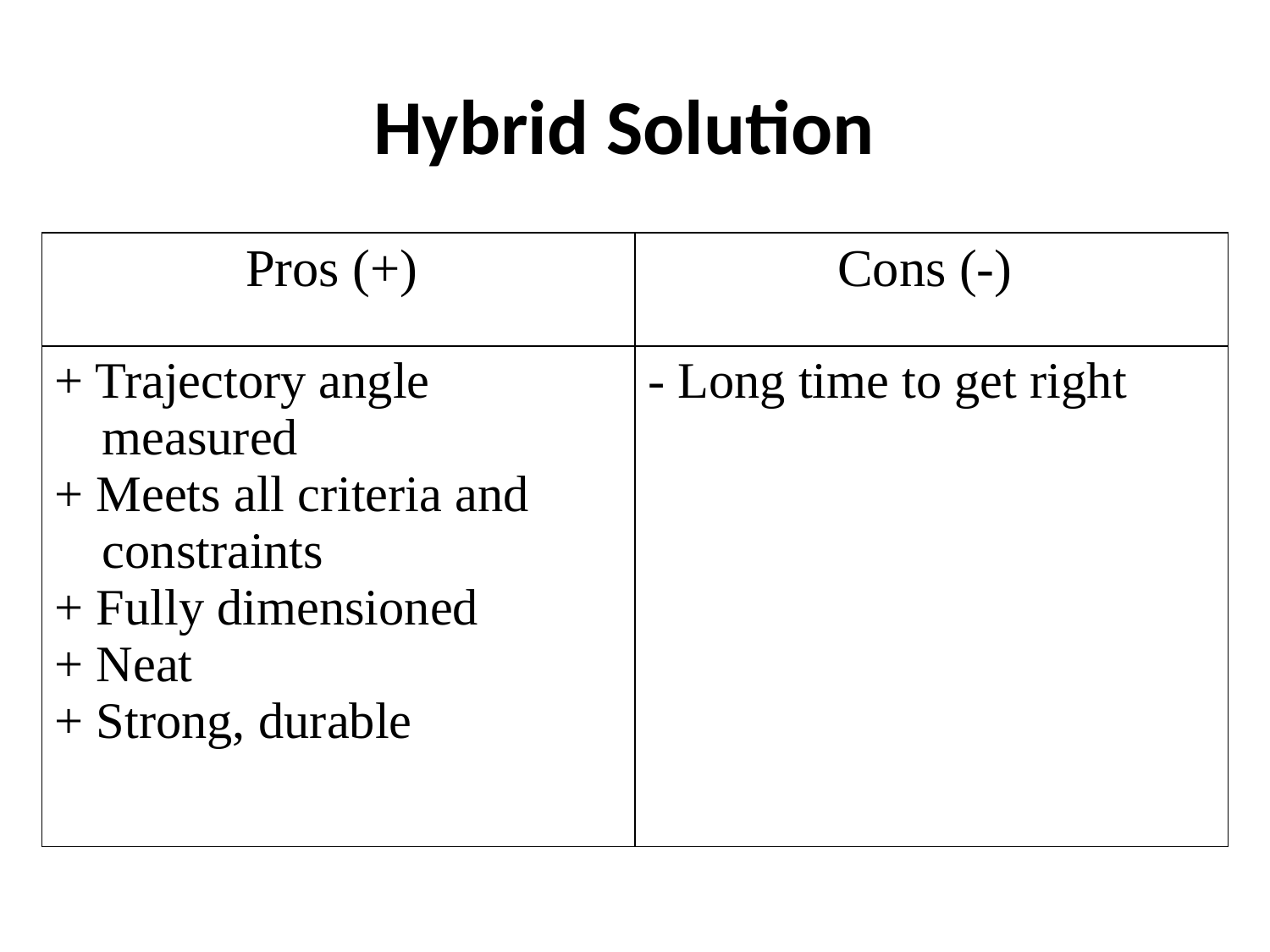

# Hybrid Solution
| Pros (+) | Cons (-) |
| --- | --- |
| + Trajectory angle measured + Meets all criteria and constraints + Fully dimensioned + Neat + Strong, durable | - Long time to get right |